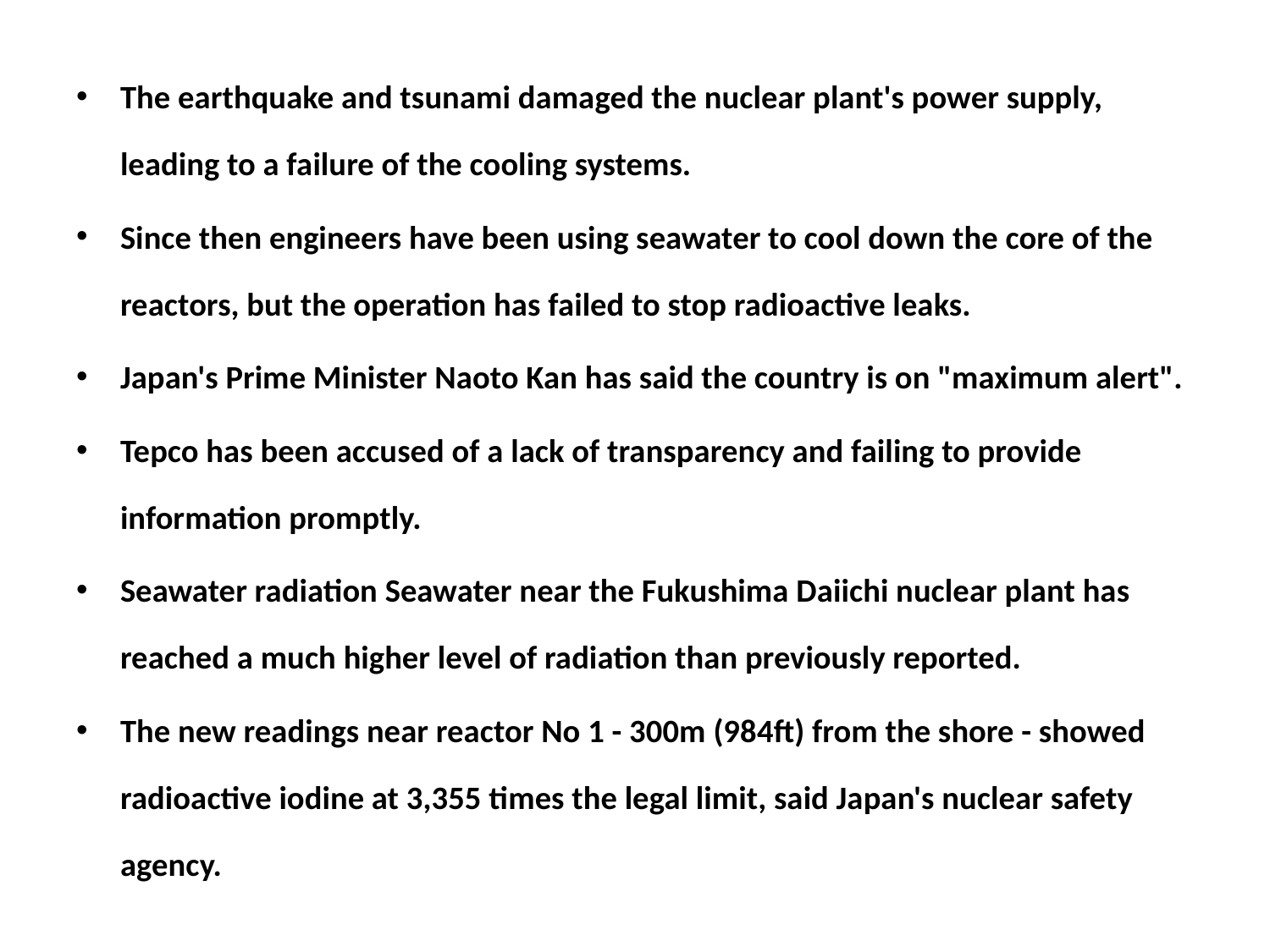

The earthquake and tsunami damaged the nuclear plant's power supply, leading to a failure of the cooling systems.
Since then engineers have been using seawater to cool down the core of the reactors, but the operation has failed to stop radioactive leaks.
Japan's Prime Minister Naoto Kan has said the country is on "maximum alert".
Tepco has been accused of a lack of transparency and failing to provide information promptly.
Seawater radiation Seawater near the Fukushima Daiichi nuclear plant has reached a much higher level of radiation than previously reported.
The new readings near reactor No 1 - 300m (984ft) from the shore - showed radioactive iodine at 3,355 times the legal limit, said Japan's nuclear safety agency.